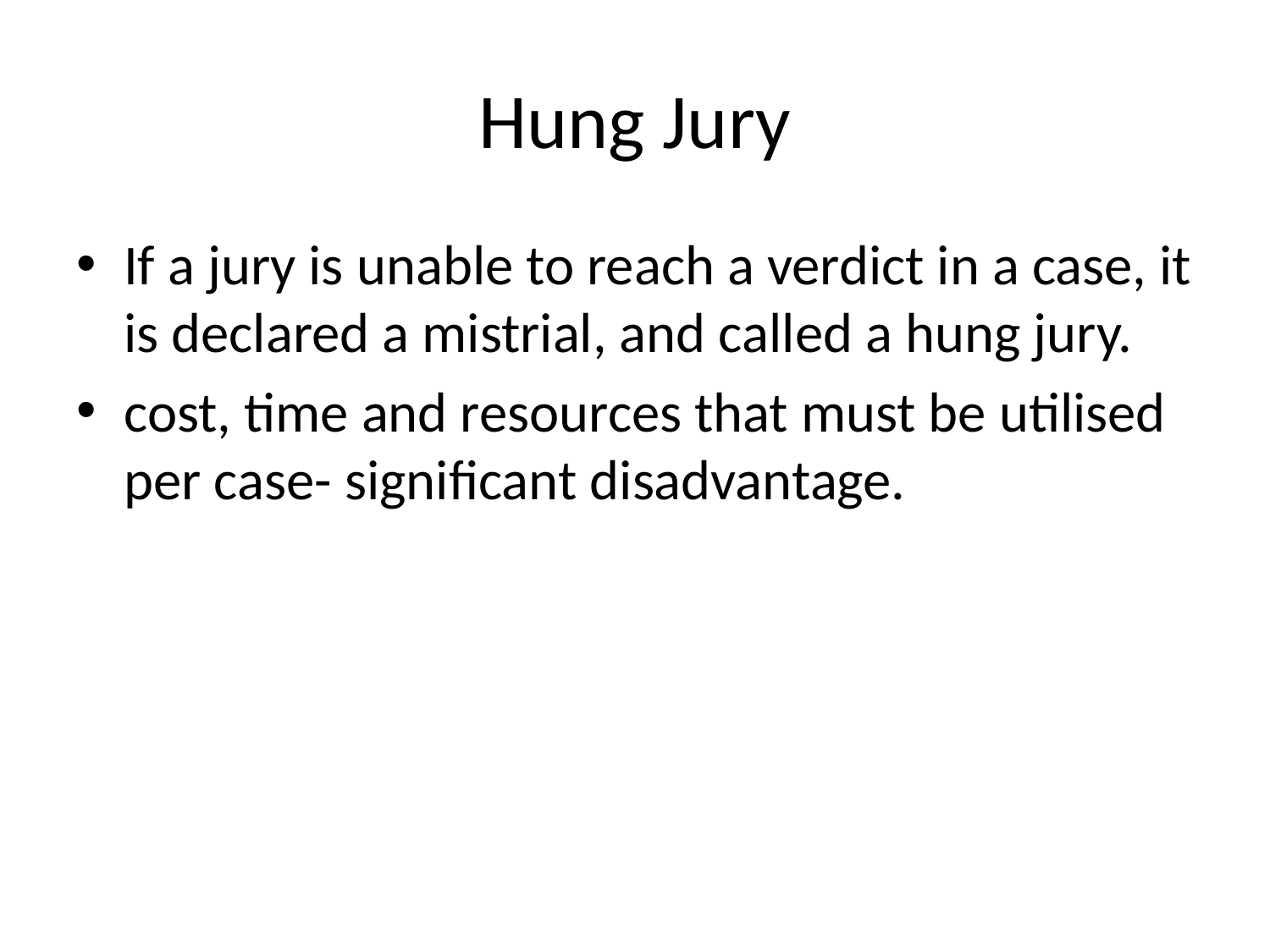

# Hung Jury
If a jury is unable to reach a verdict in a case, it is declared a mistrial, and called a hung jury.
cost, time and resources that must be utilised per case- significant disadvantage.